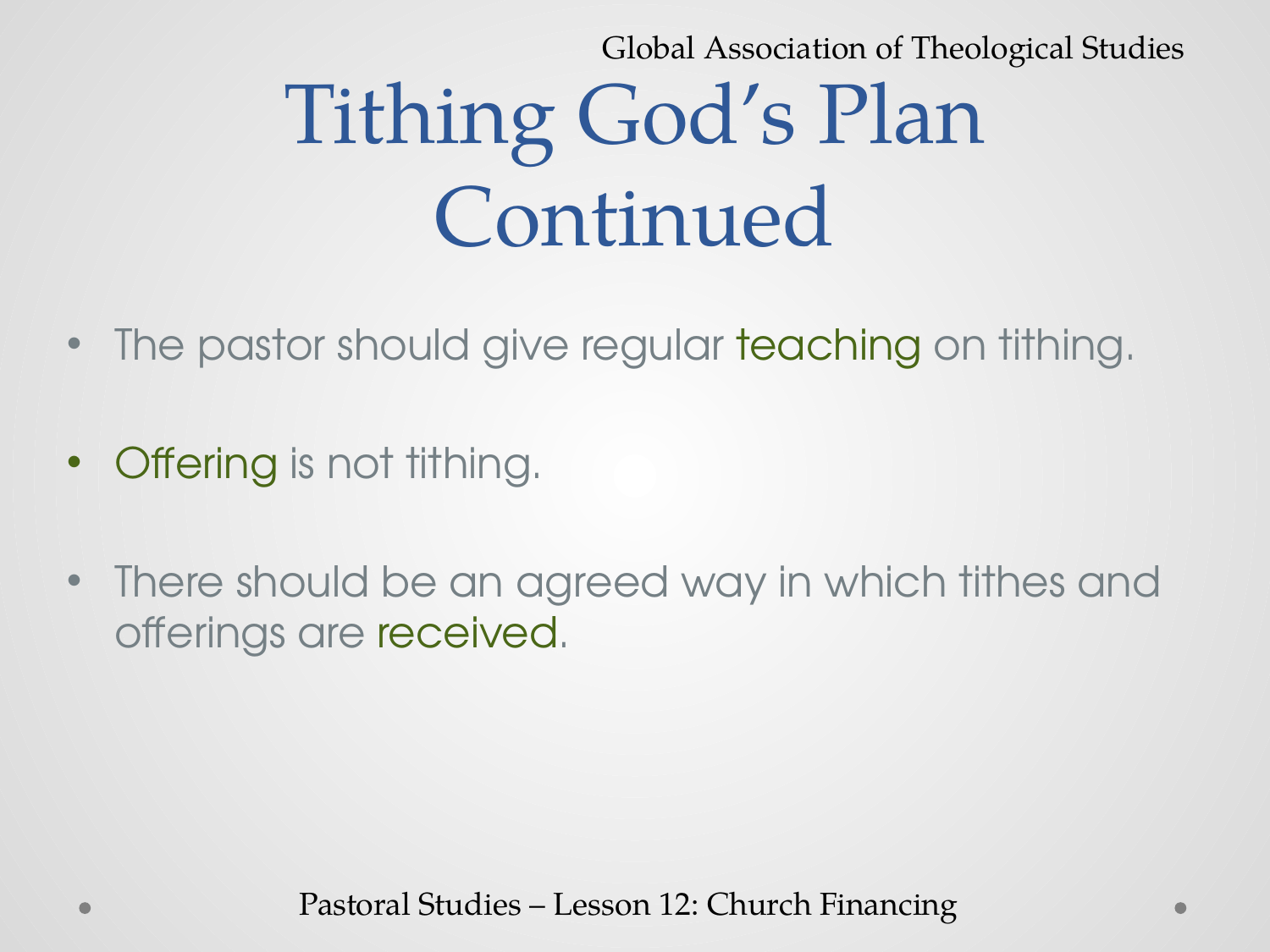

Global Association of Theological Studies
# Tithing God’s Plan Continued
The pastor should give regular teaching on tithing.

Offering is not tithing.

There should be an agreed way in which tithes and offerings are received.

Pastoral Studies – Lesson 12: Church Financing